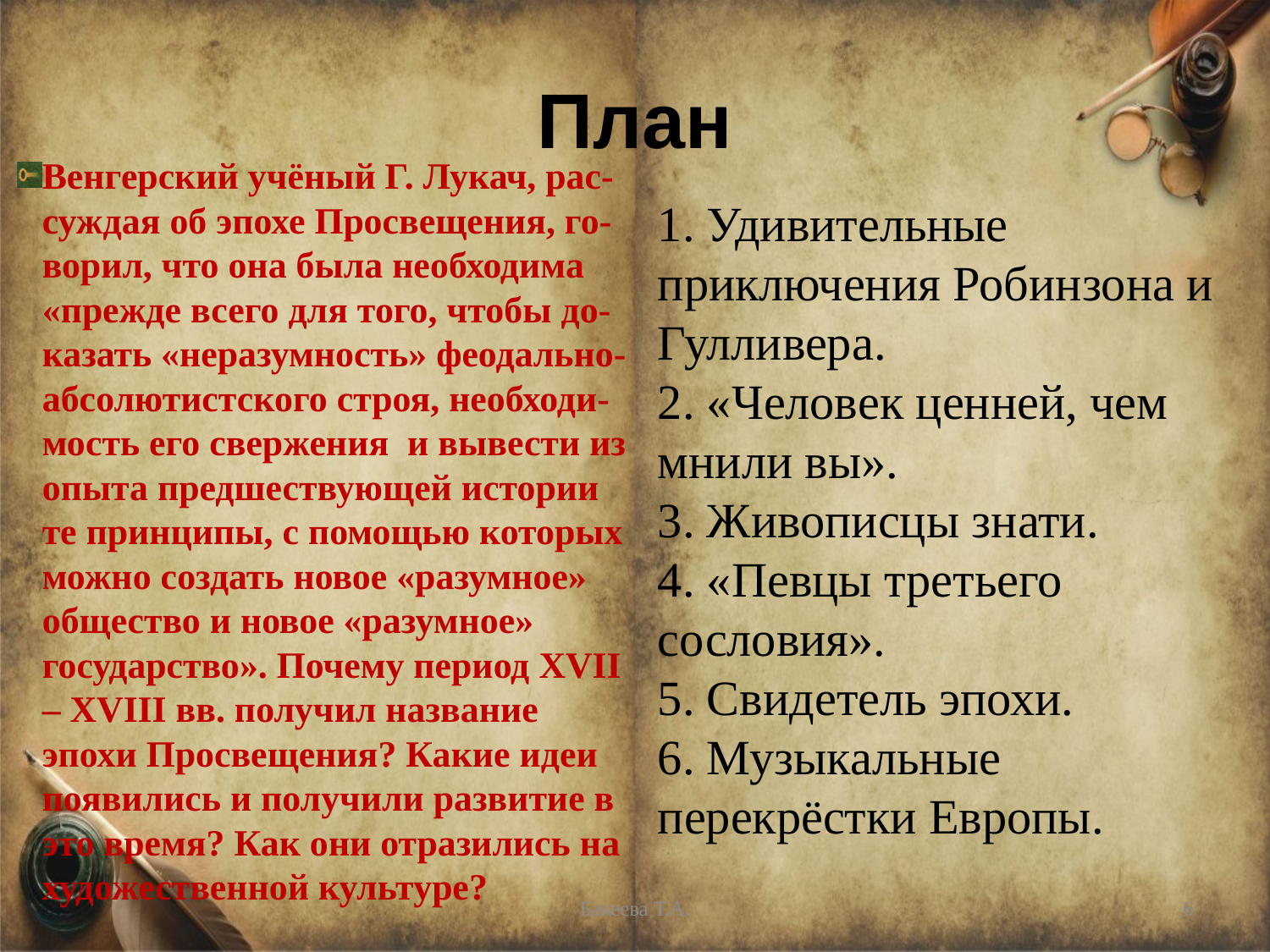

# План
Венгерский учёный Г. Лукач, рас-суждая об эпохе Просвещения, го-ворил, что она была необходима «прежде всего для того, чтобы до-казать «неразумность» феодально-абсолютистского строя, необходи-мость его свержения  и вывести из опыта предшествующей истории те принципы, с помощью которых можно создать новое «разумное» общество и новое «разумное» государство». Почему период XVII – XVIII вв. получил название эпохи Просвещения? Какие идеи появились и получили развитие в это время? Как они отразились на художественной культуре?
1. Удивительные приключения Робинзона и Гулливера.
2. «Человек ценней, чем мнили вы».
3. Живописцы знати.
4. «Певцы третьего сословия».
5. Свидетель эпохи.
6. Музыкальные перекрёстки Европы.
Бакеева Т.А.
6